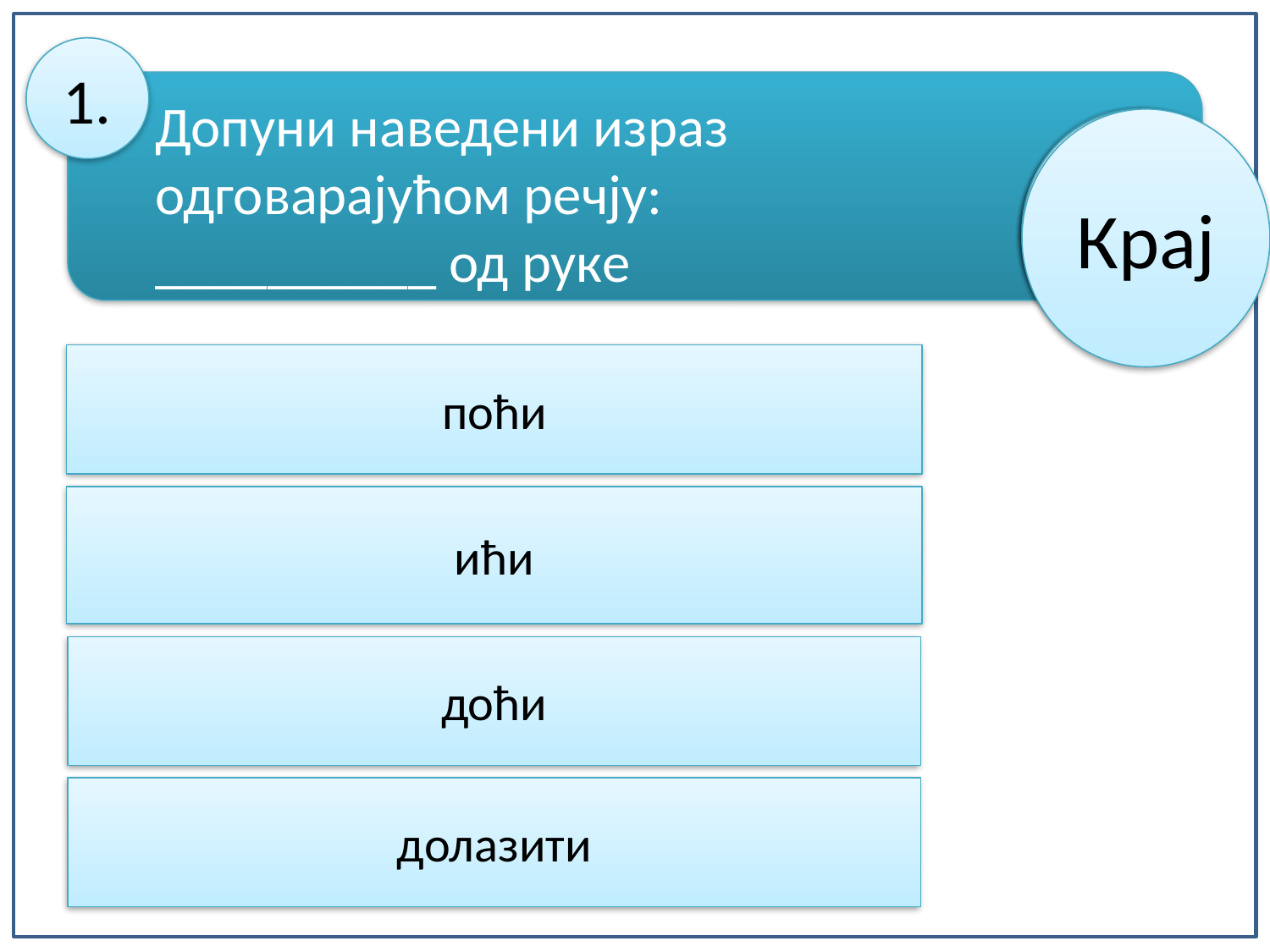

1.

Допуни наведени израз одговарајућом речју: __________ од руке
1
Крај
2
4
3
5
поћи
ићи
доћи
долазити